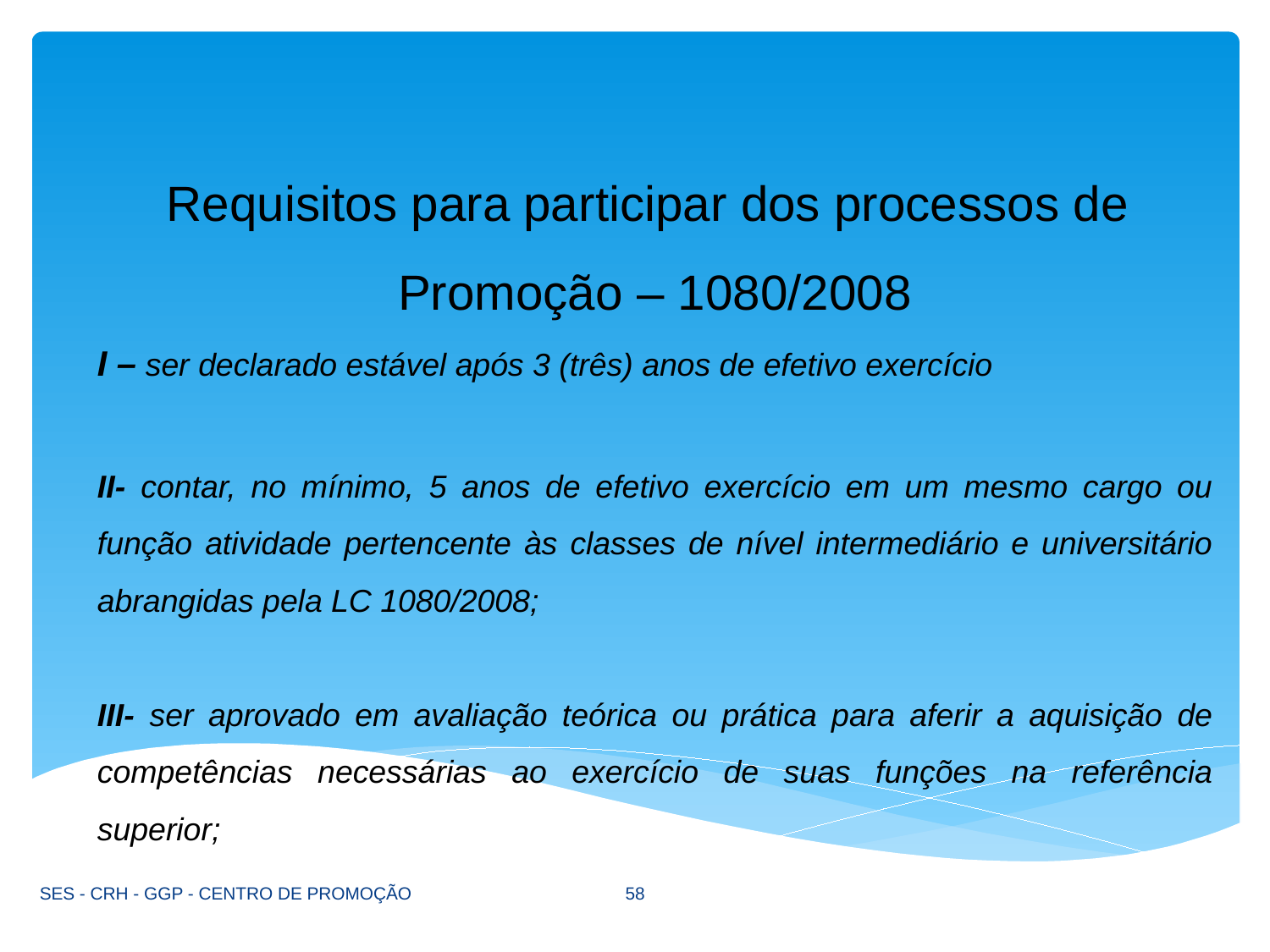

Requisitos para participar dos processos de  Promoção – 1080/2008
I – ser declarado estável após 3 (três) anos de efetivo exercício

II- contar, no mínimo, 5 anos de efetivo exercício em um mesmo cargo ou função atividade pertencente às classes de nível intermediário e universitário abrangidas pela LC 1080/2008;

III- ser aprovado em avaliação teórica ou prática para aferir a aquisição de competências necessárias ao exercício de suas funções na referência superior;

58
SES - CRH - GGP - CENTRO DE PROMOÇÃO